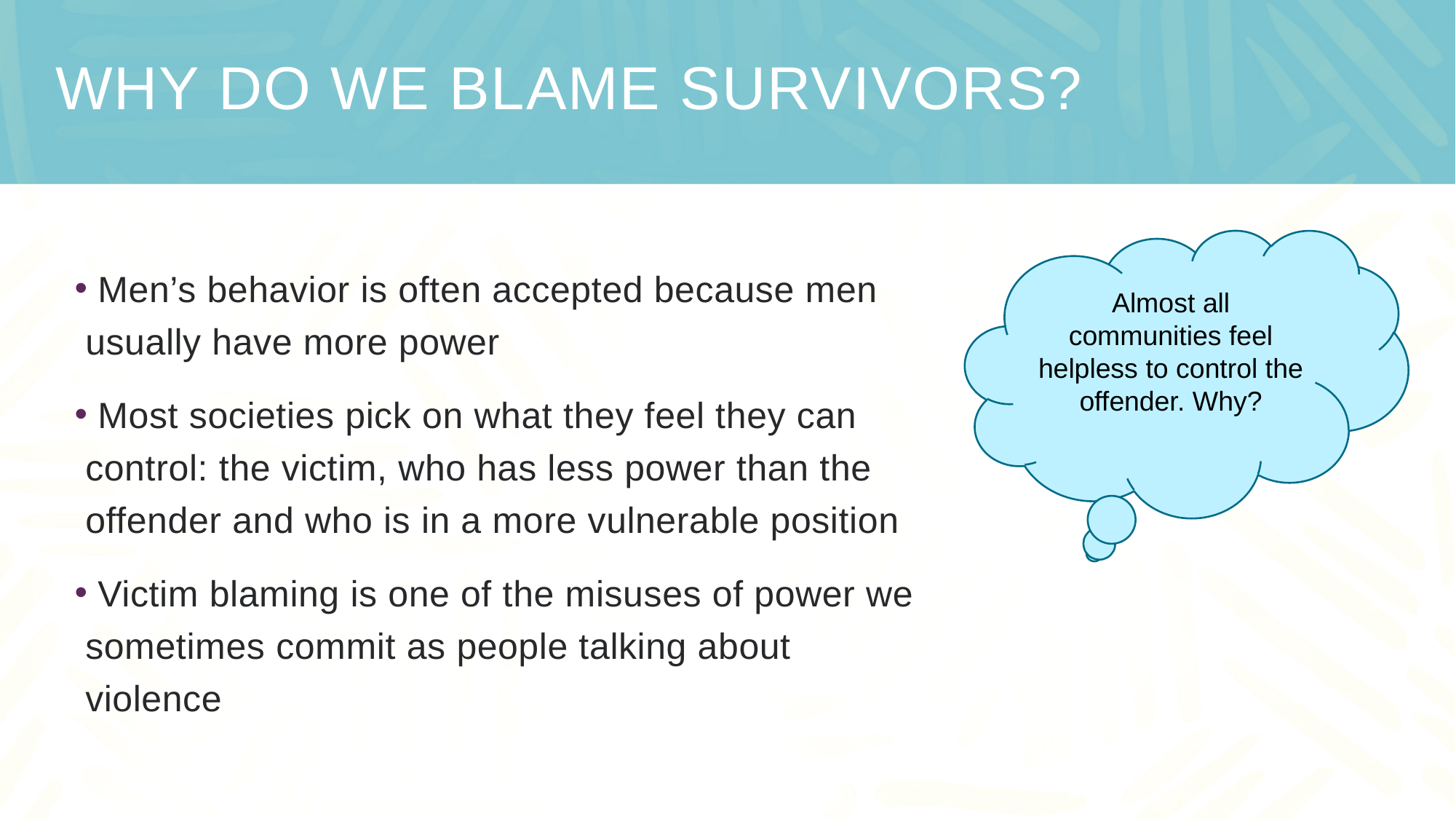

# Why do we blame survivors?
Almost all communities feel helpless to control the offender. Why?

 Men’s behavior is often accepted because men usually have more power
 Most societies pick on what they feel they can control: the victim, who has less power than the offender and who is in a more vulnerable position
 Victim blaming is one of the misuses of power we sometimes commit as people talking about violence